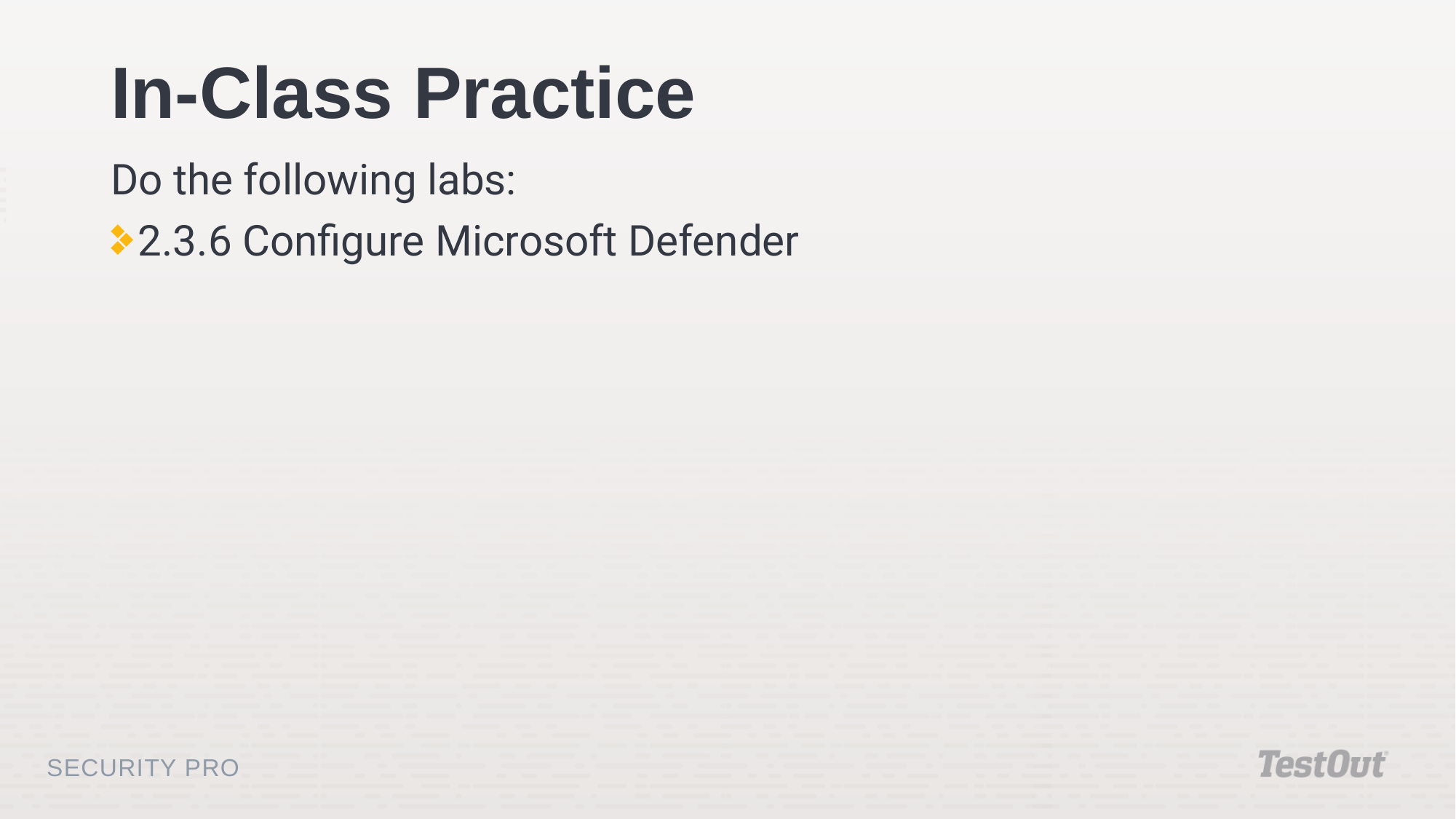

# In-Class Practice
Do the following labs:
2.3.6 Configure Microsoft Defender
Security Pro